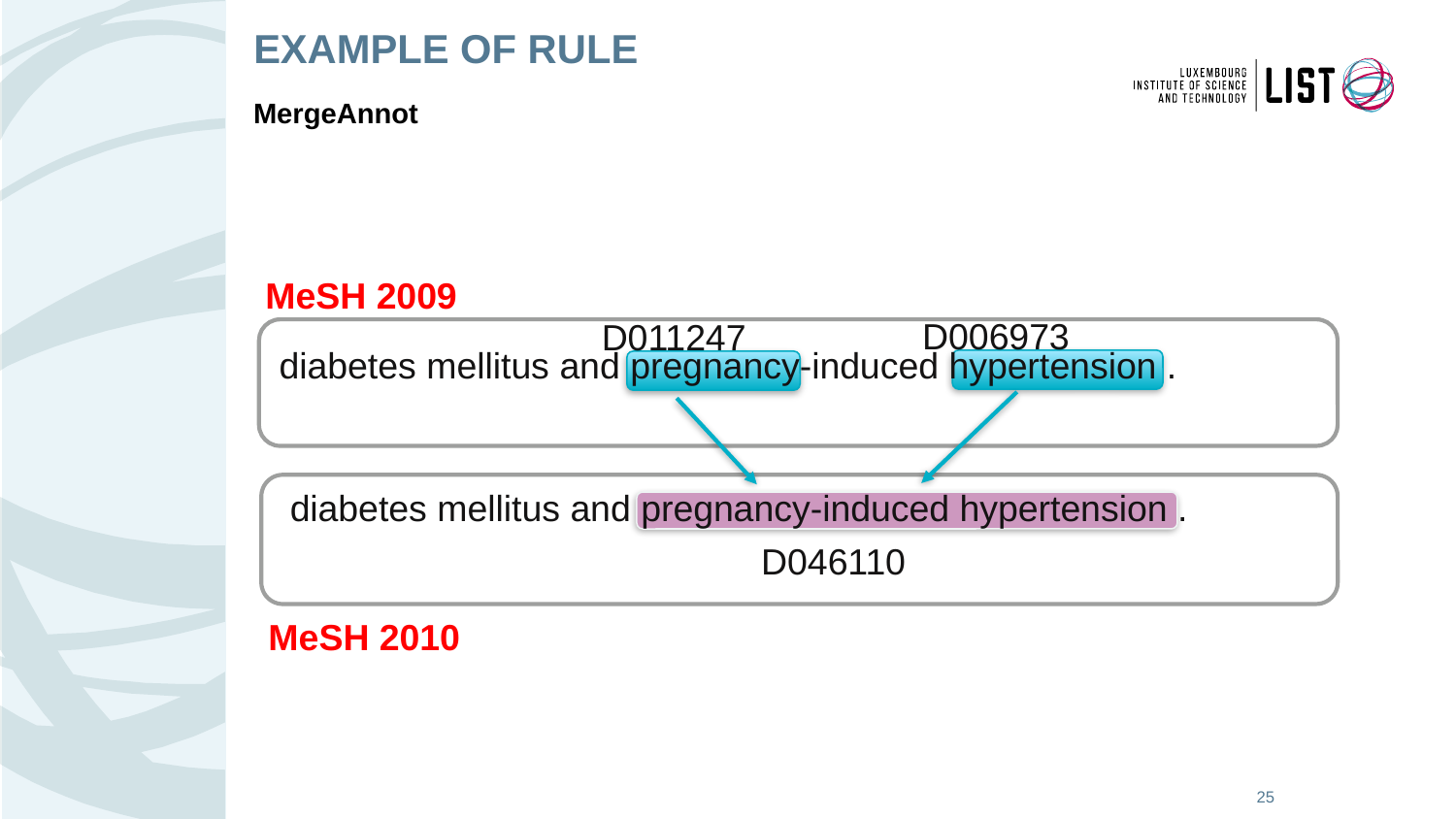

# ExAmple of rule
MergeAnnot
MeSH 2009
D006973
D011247

diabetes mellitus and pregnancy-induced hypertension .

diabetes mellitus and pregnancy-induced hypertension .

D046110
MeSH 2010

25